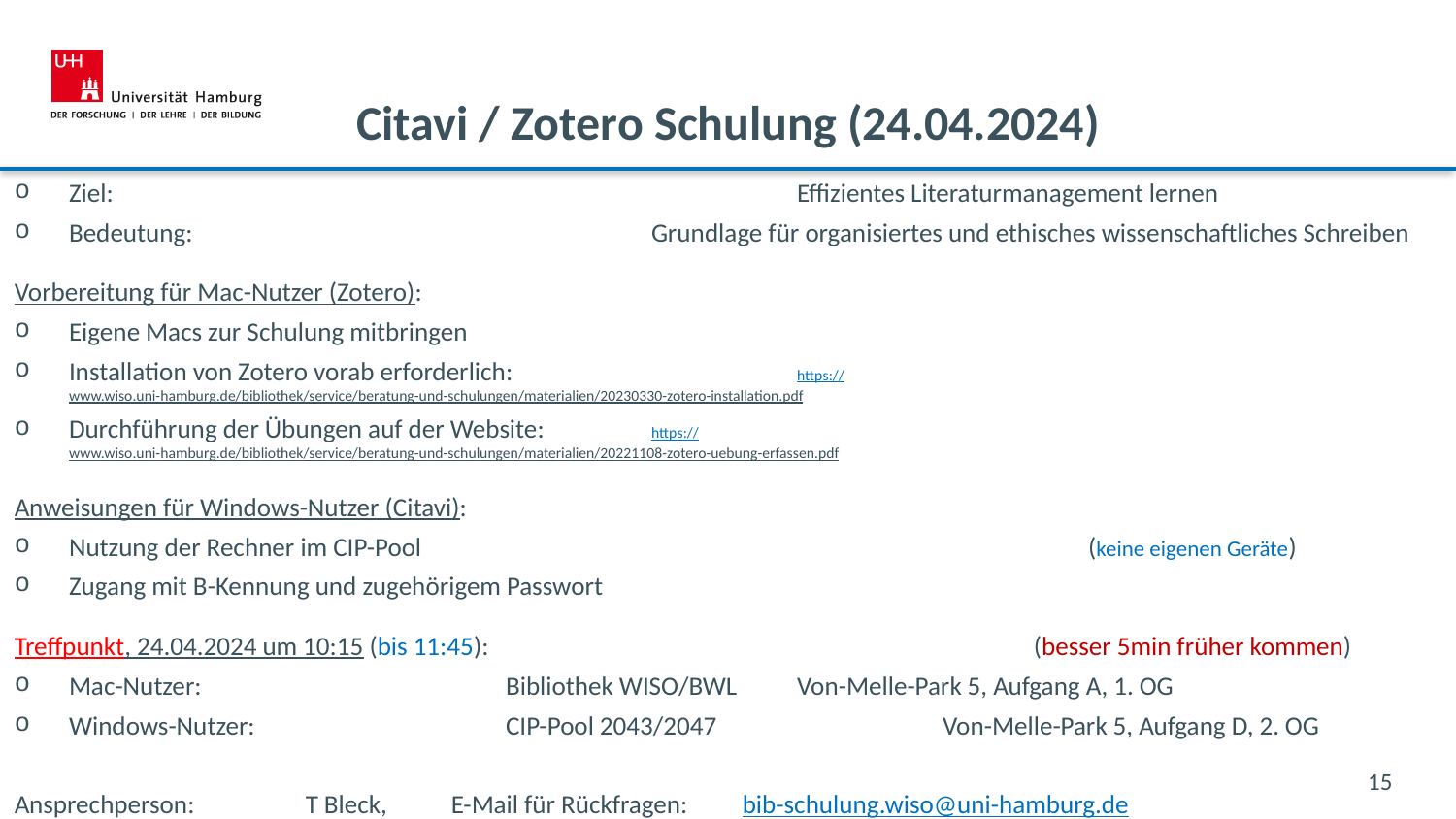

# Citavi / Zotero Schulung (24.04.2024)
Ziel: 					Effizientes Literaturmanagement lernen
Bedeutung: 				Grundlage für organisiertes und ethisches wissenschaftliches Schreiben

Vorbereitung für Mac-Nutzer (Zotero):
Eigene Macs zur Schulung mitbringen
Installation von Zotero vorab erforderlich:		https://www.wiso.uni-hamburg.de/bibliothek/service/beratung-und-schulungen/materialien/20230330-zotero-installation.pdf
Durchführung der Übungen auf der Website:	https://www.wiso.uni-hamburg.de/bibliothek/service/beratung-und-schulungen/materialien/20221108-zotero-uebung-erfassen.pdf

Anweisungen für Windows-Nutzer (Citavi):
Nutzung der Rechner im CIP-Pool 					(keine eigenen Geräte)
Zugang mit B-Kennung und zugehörigem Passwort

Treffpunkt, 24.04.2024 um 10:15 (bis 11:45):				(besser 5min früher kommen)
Mac-Nutzer: 			Bibliothek WISO/BWL 	Von-Melle-Park 5, Aufgang A, 1. OG
Windows-Nutzer: 		CIP-Pool 2043/2047		Von-Melle-Park 5, Aufgang D, 2. OG

Ansprechperson: 	T Bleck, 	E-Mail für Rückfragen: 	bib-schulung.wiso@uni-hamburg.de
15